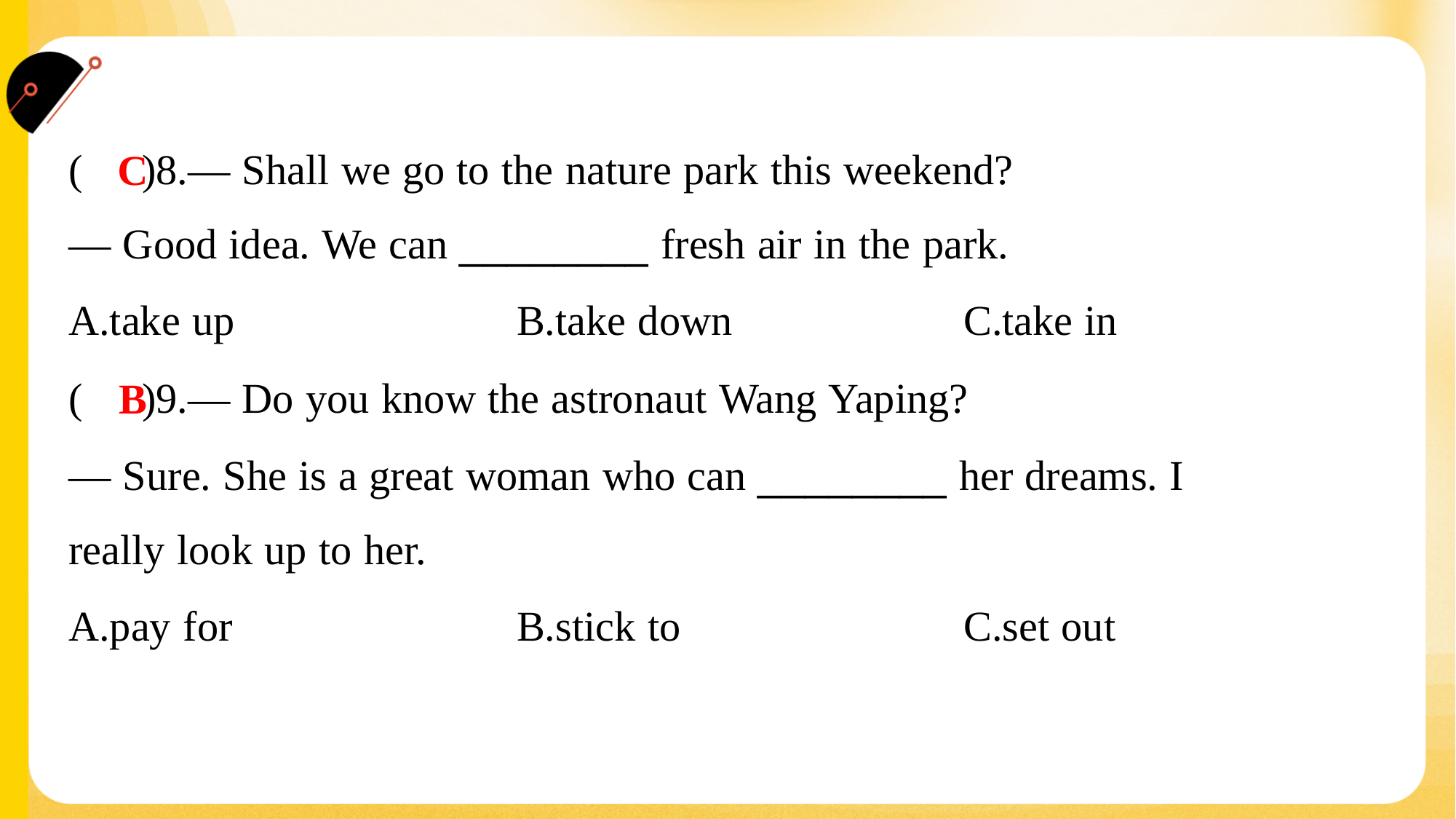

(     )8.— Shall we go to the nature park this weekend?
— Good idea. We can ________ fresh air in the park.
C
A.take up	B.take down	C.take in
(     )9.— Do you know the astronaut Wang Yaping?
— Sure. She is a great woman who can ________ her dreams. I
really look up to her.
B
A.pay for	B.stick to	C.set out